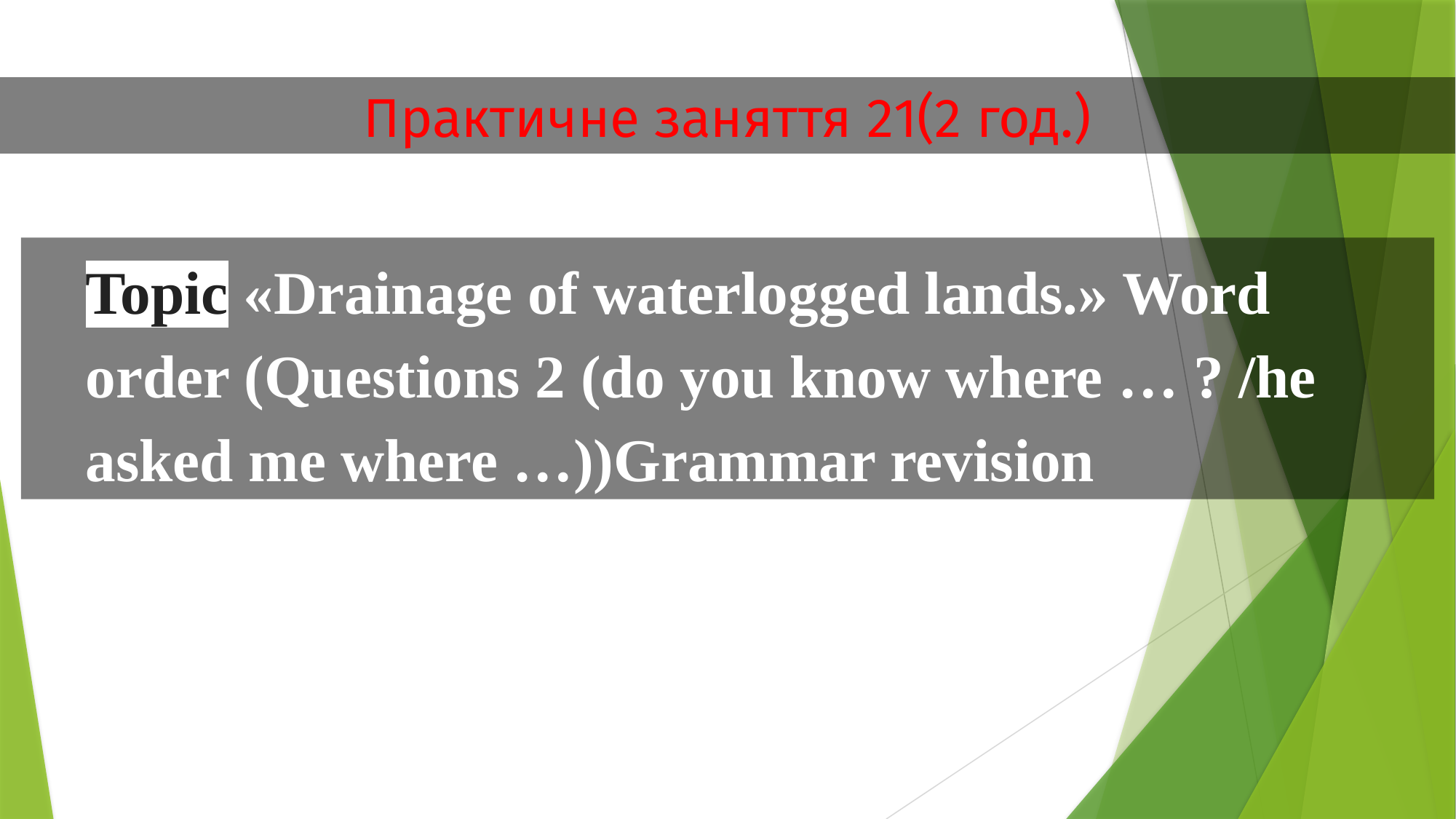

Практичне заняття 21(2 год.)
Topic «Drainage of waterlogged lands.» Word order (Questions 2 (do you know where … ? /he asked me where …))Grammar revision